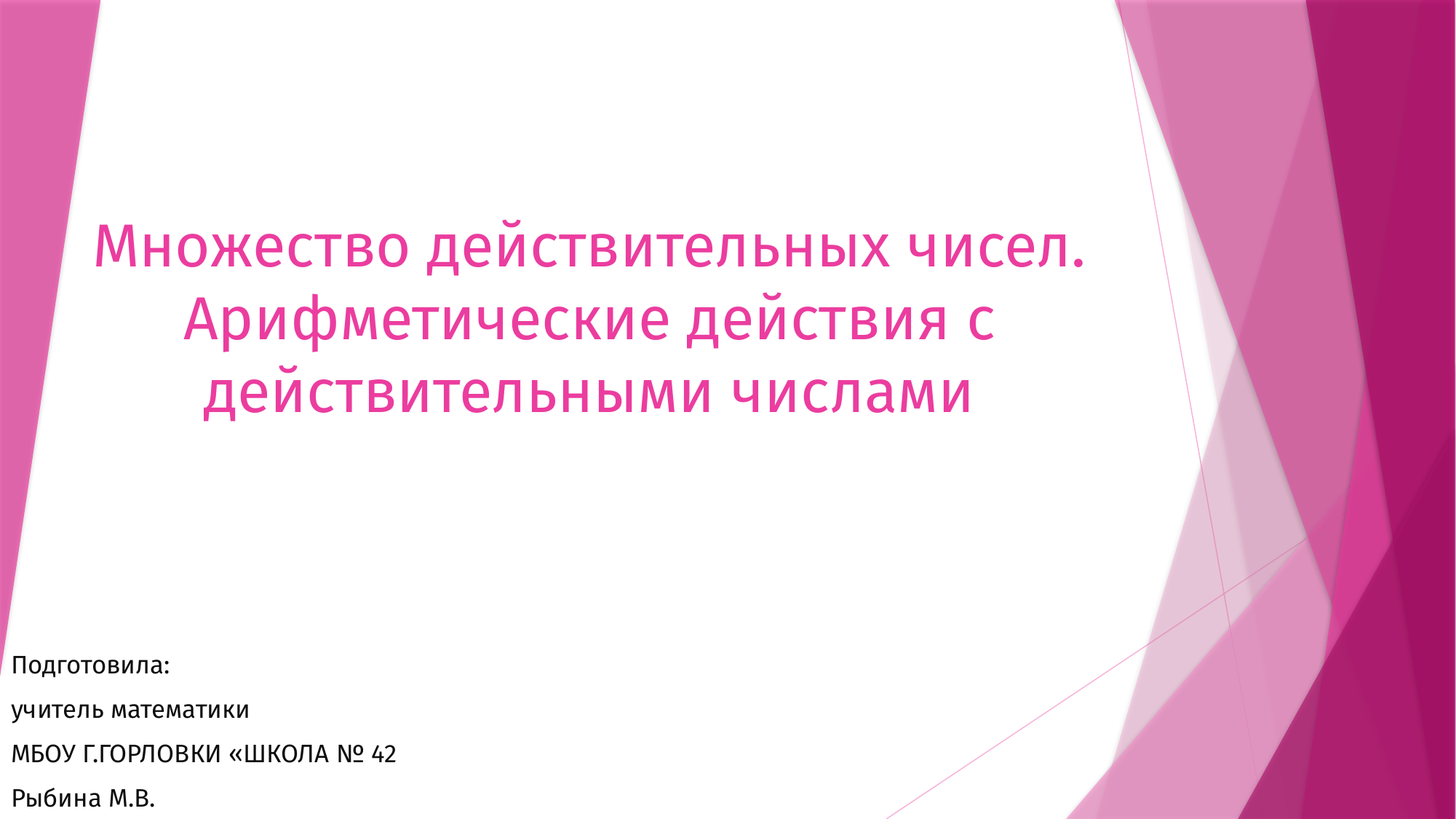

# Множество действительных чисел. Арифметические действия с действительными числами
Подготовила:
учитель математики
МБОУ Г.ГОРЛОВКИ «ШКОЛА № 42
Рыбина М.В.